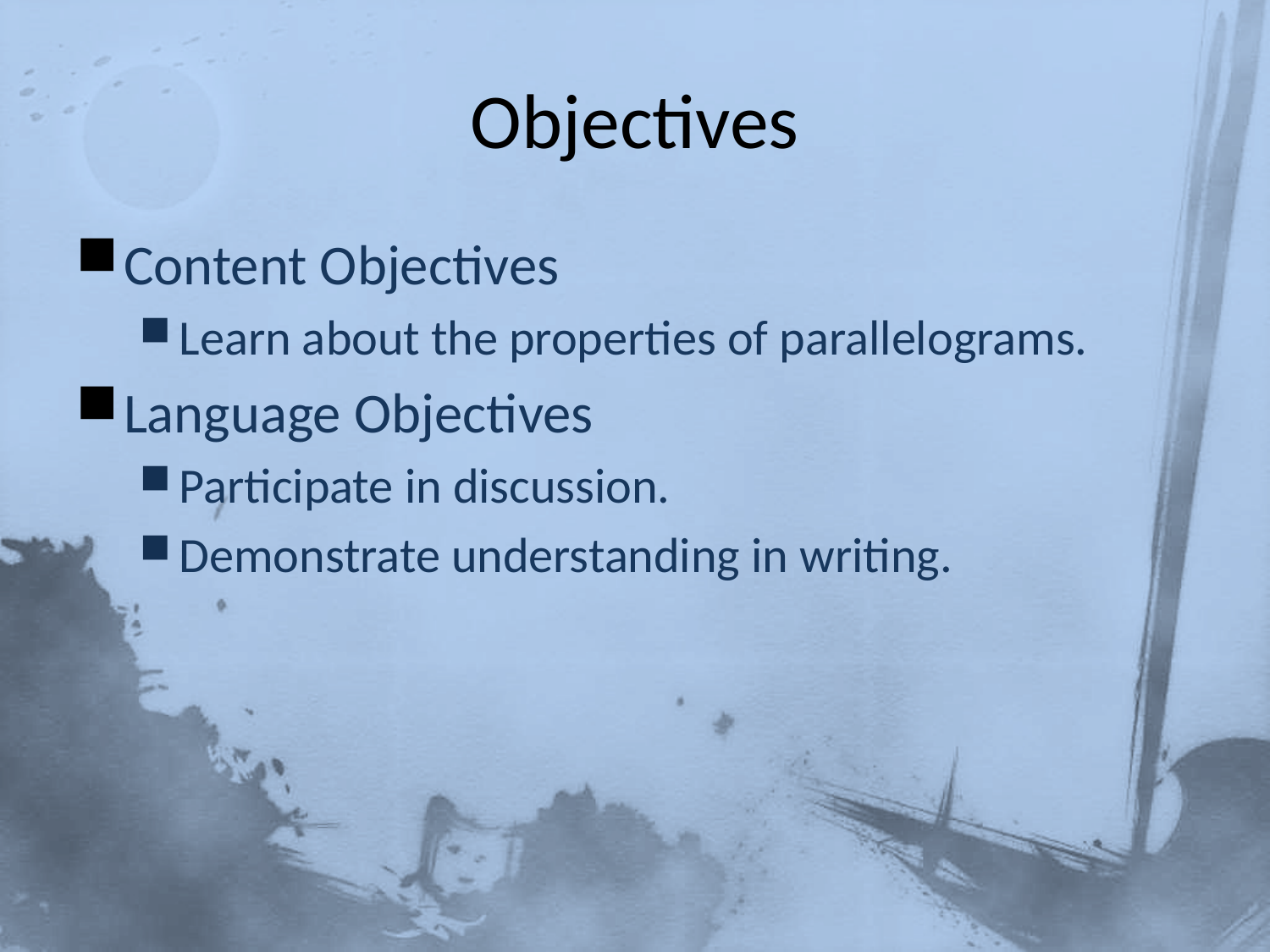

# Objectives
Content Objectives
Learn about the properties of parallelograms.
Language Objectives
Participate in discussion.
Demonstrate understanding in writing.